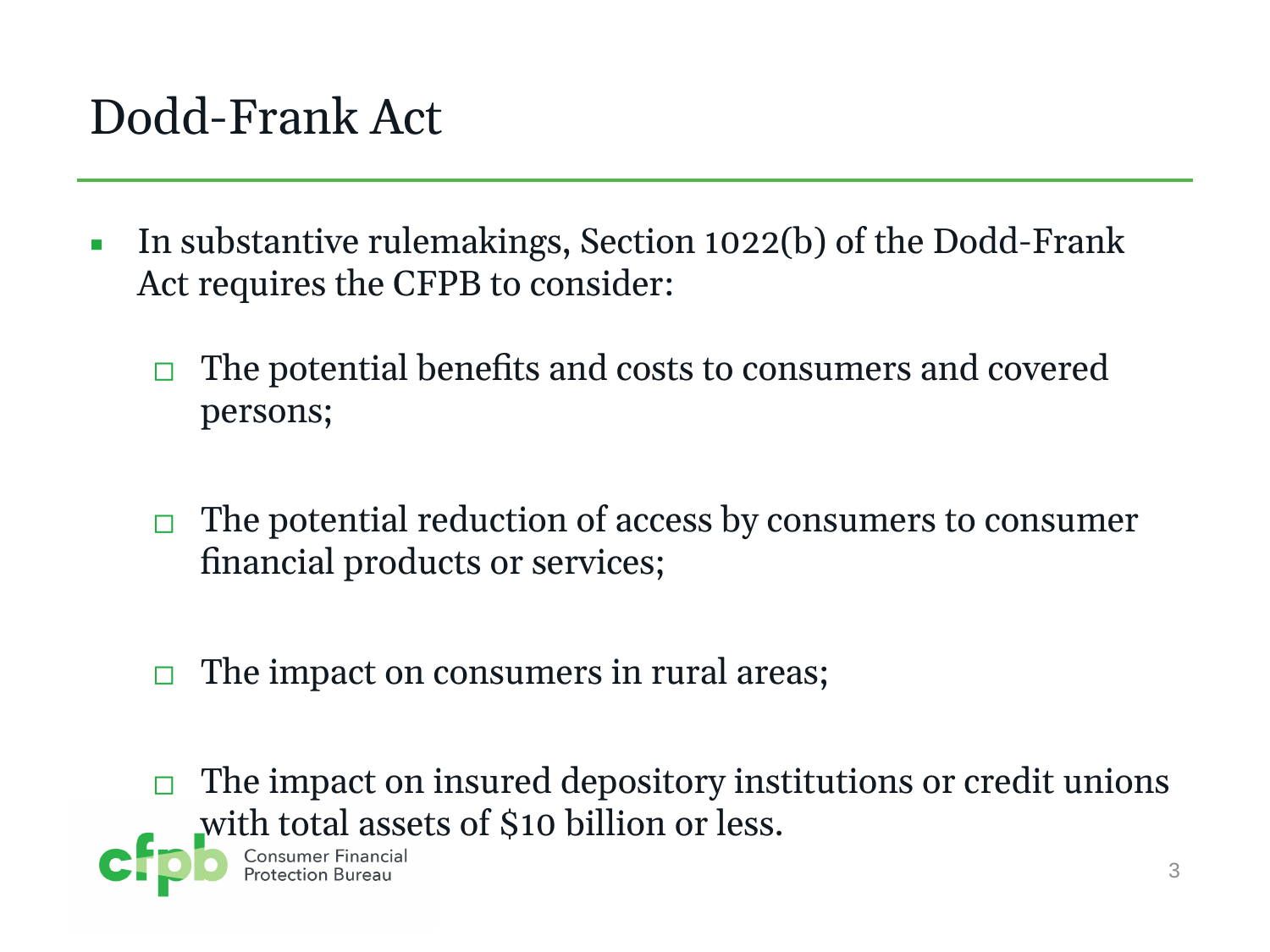

# Dodd-Frank Act
In substantive rulemakings, Section 1022(b) of the Dodd-Frank Act requires the CFPB to consider:

The potential benefits and costs to consumers and covered persons;

The potential reduction of access by consumers to consumer financial products or services;

The impact on consumers in rural areas;

The impact on insured depository institutions or credit unions with total assets of $10 billion or less.

3